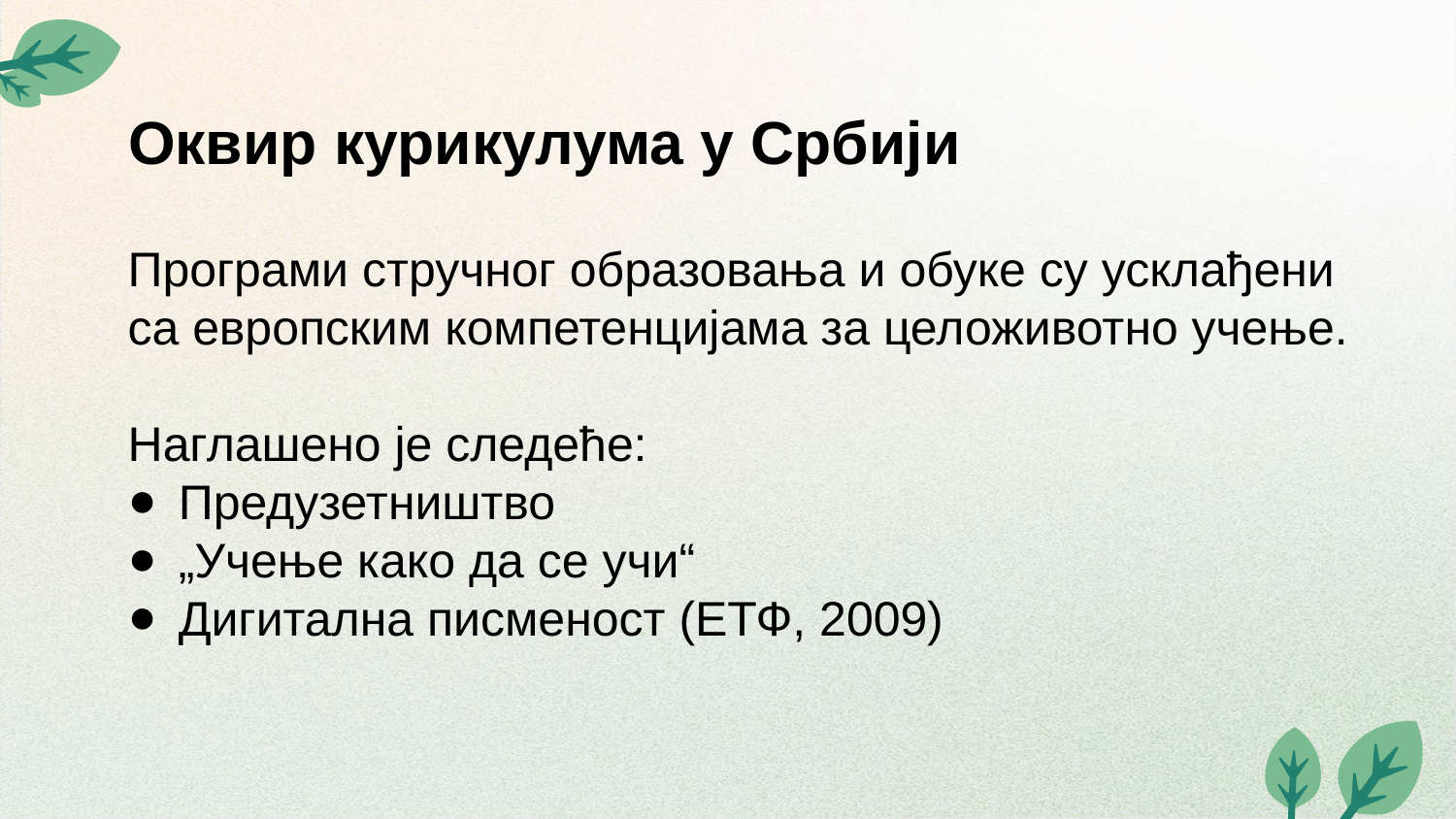

# Оквир курикулума у Србији
Програми стручног образовања и обуке су усклађени са европским компетенцијама за целоживотно учење.

Наглашено је следеће:
Предузетништво
„Учење како да се учи“
Дигитална писменост (ЕТФ, 2009)